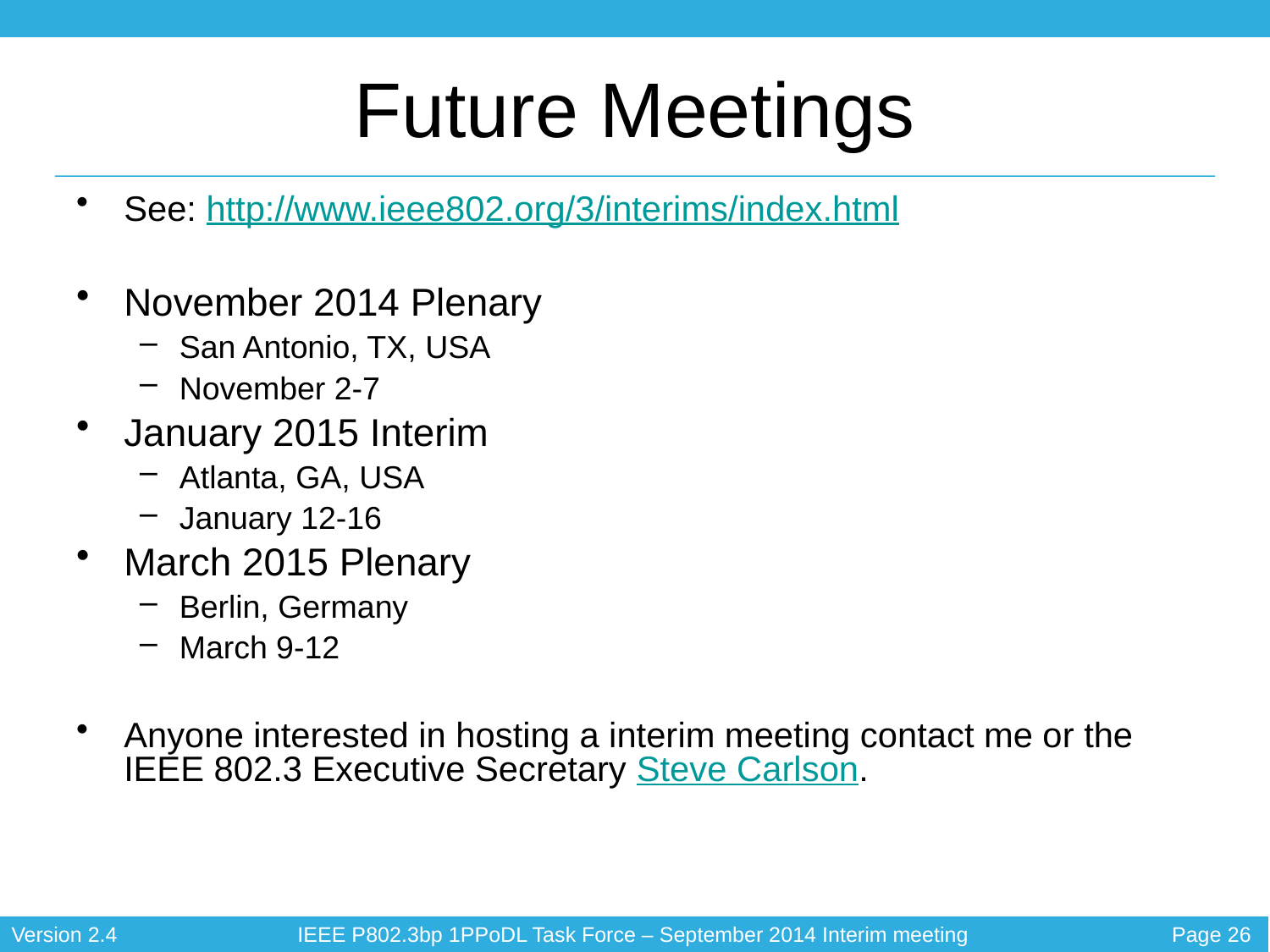

Future Meetings
See: http://www.ieee802.org/3/interims/index.html

November 2014 Plenary
San Antonio, TX, USA
November 2-7
January 2015 Interim
Atlanta, GA, USA
January 12-16
March 2015 Plenary
Berlin, Germany
March 9-12

Anyone interested in hosting a interim meeting contact me or the IEEE 802.3 Executive Secretary Steve Carlson.